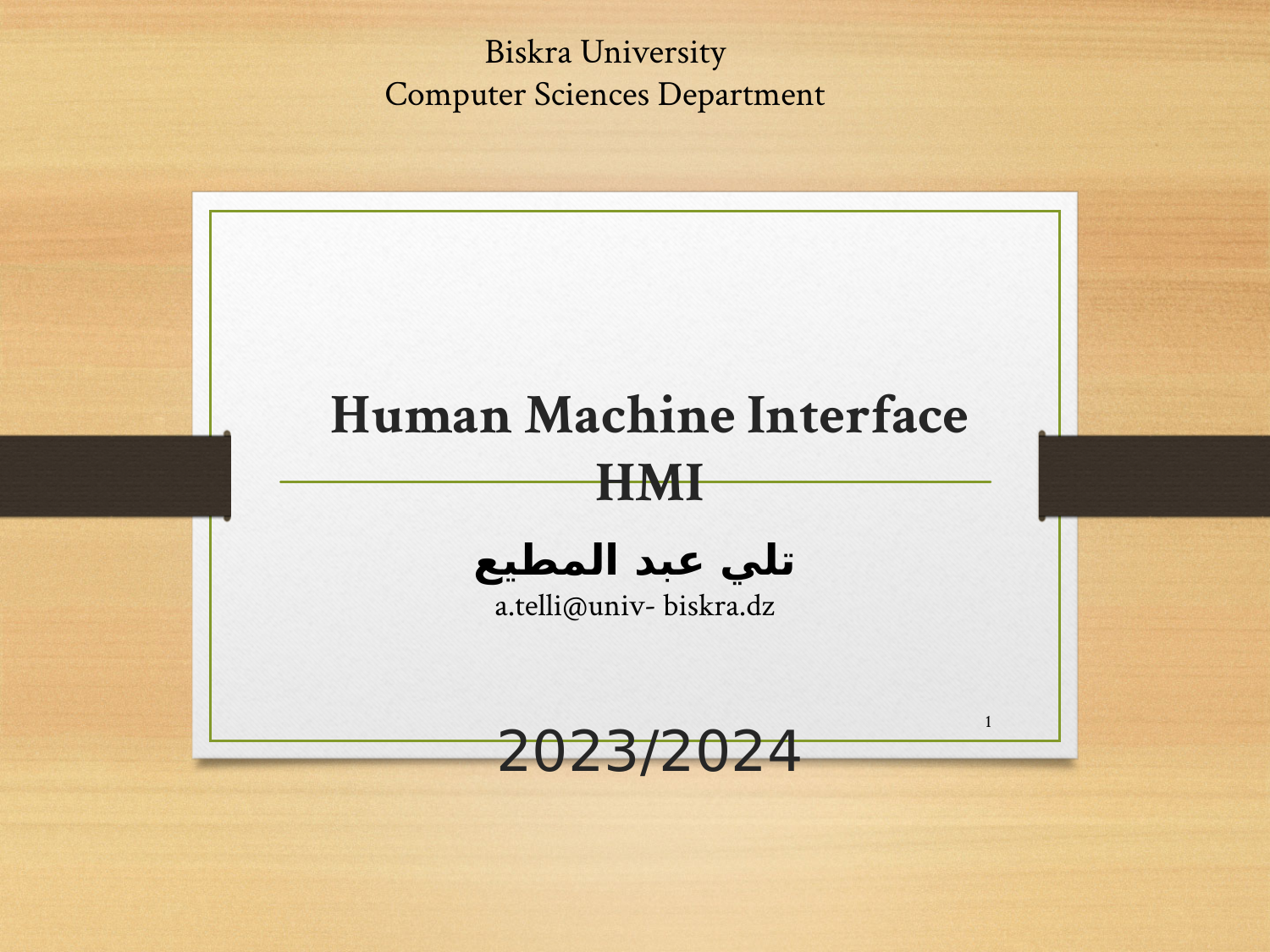

Biskra University
Computer Sciences Department

تلي عبد المطيع
a.telli@univ- biskra.dz

# Human Machine Interface HMI 2023/2024
1